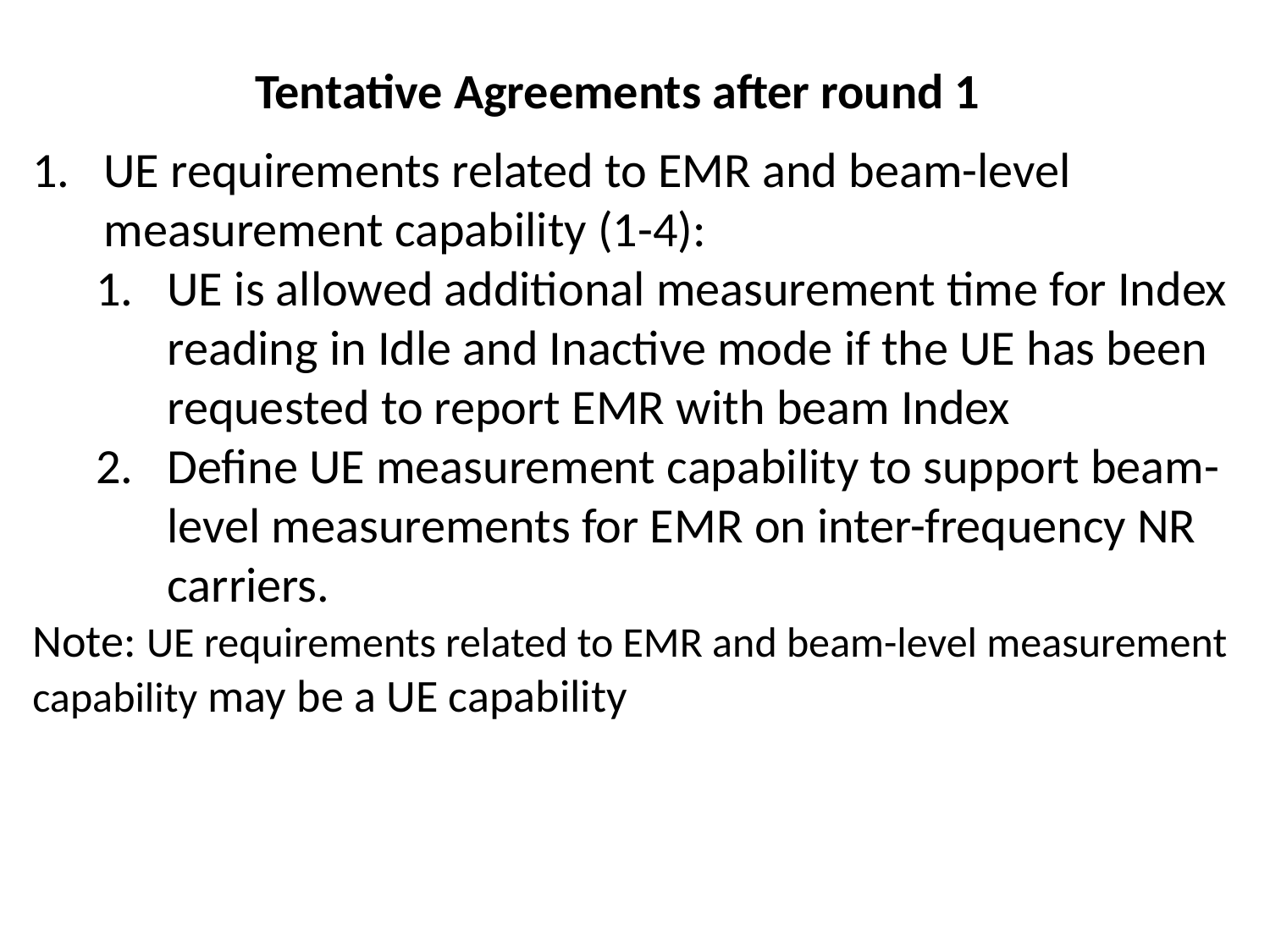

# Tentative Agreements after round 1
UE requirements related to EMR and beam-level measurement capability (1-4):
UE is allowed additional measurement time for Index reading in Idle and Inactive mode if the UE has been requested to report EMR with beam Index
Define UE measurement capability to support beam-level measurements for EMR on inter-frequency NR carriers.
Note: UE requirements related to EMR and beam-level measurement capability may be a UE capability